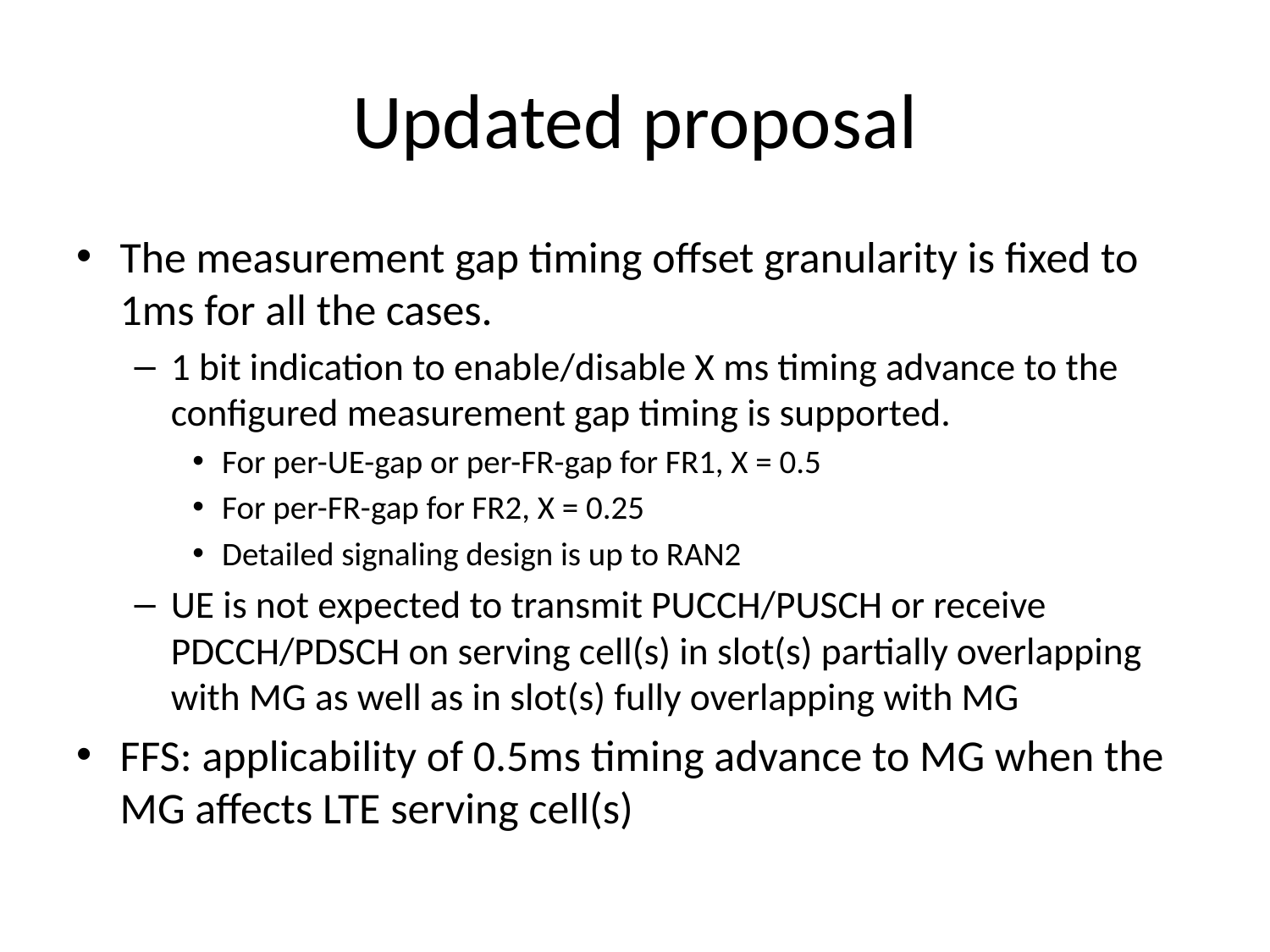

# Updated proposal
The measurement gap timing offset granularity is fixed to 1ms for all the cases.
1 bit indication to enable/disable X ms timing advance to the configured measurement gap timing is supported.
For per-UE-gap or per-FR-gap for FR1, X = 0.5
For per-FR-gap for FR2, X = 0.25
Detailed signaling design is up to RAN2
UE is not expected to transmit PUCCH/PUSCH or receive PDCCH/PDSCH on serving cell(s) in slot(s) partially overlapping with MG as well as in slot(s) fully overlapping with MG
FFS: applicability of 0.5ms timing advance to MG when the MG affects LTE serving cell(s)